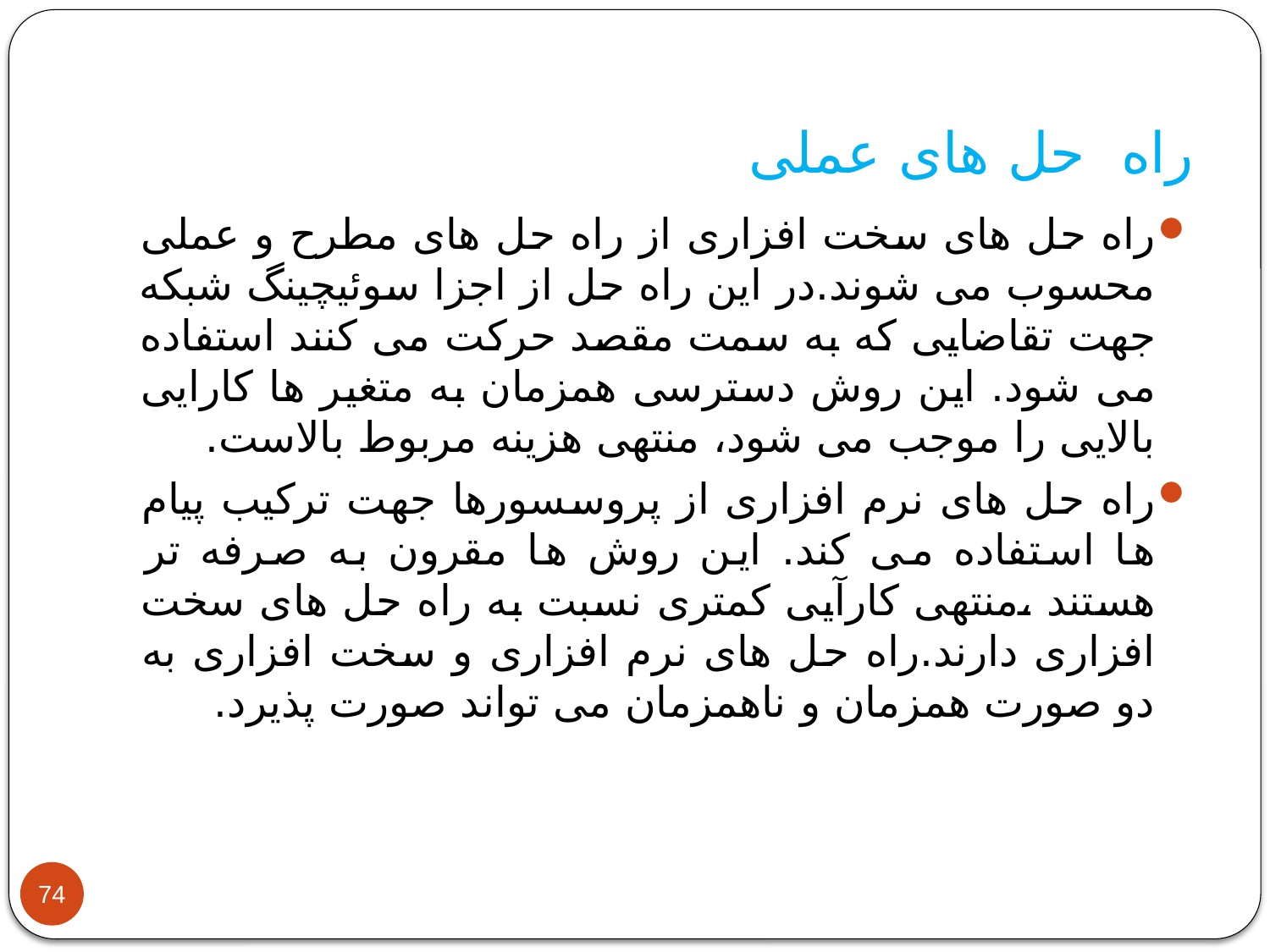

# راه  حل های عملی
راه حل های سخت افزاری از راه حل های مطرح و عملی محسوب می شوند.در این راه حل از اجزا سوئیچینگ شبکه جهت تقاضایی که به سمت مقصد حرکت می کنند استفاده می شود. این روش دسترسی همزمان به متغیر ها کارایی بالایی را موجب می شود، منتهی هزینه مربوط بالاست.
راه حل های نرم افزاری از پروسسورها جهت ترکیب پیام ها استفاده می کند. این روش ها مقرون به صرفه تر هستند ،منتهی کارآیی کمتری نسبت به راه حل های سخت افزاری دارند.راه حل های نرم افزاری و سخت افزاری به دو صورت همزمان و ناهمزمان می تواند صورت پذیرد.
74